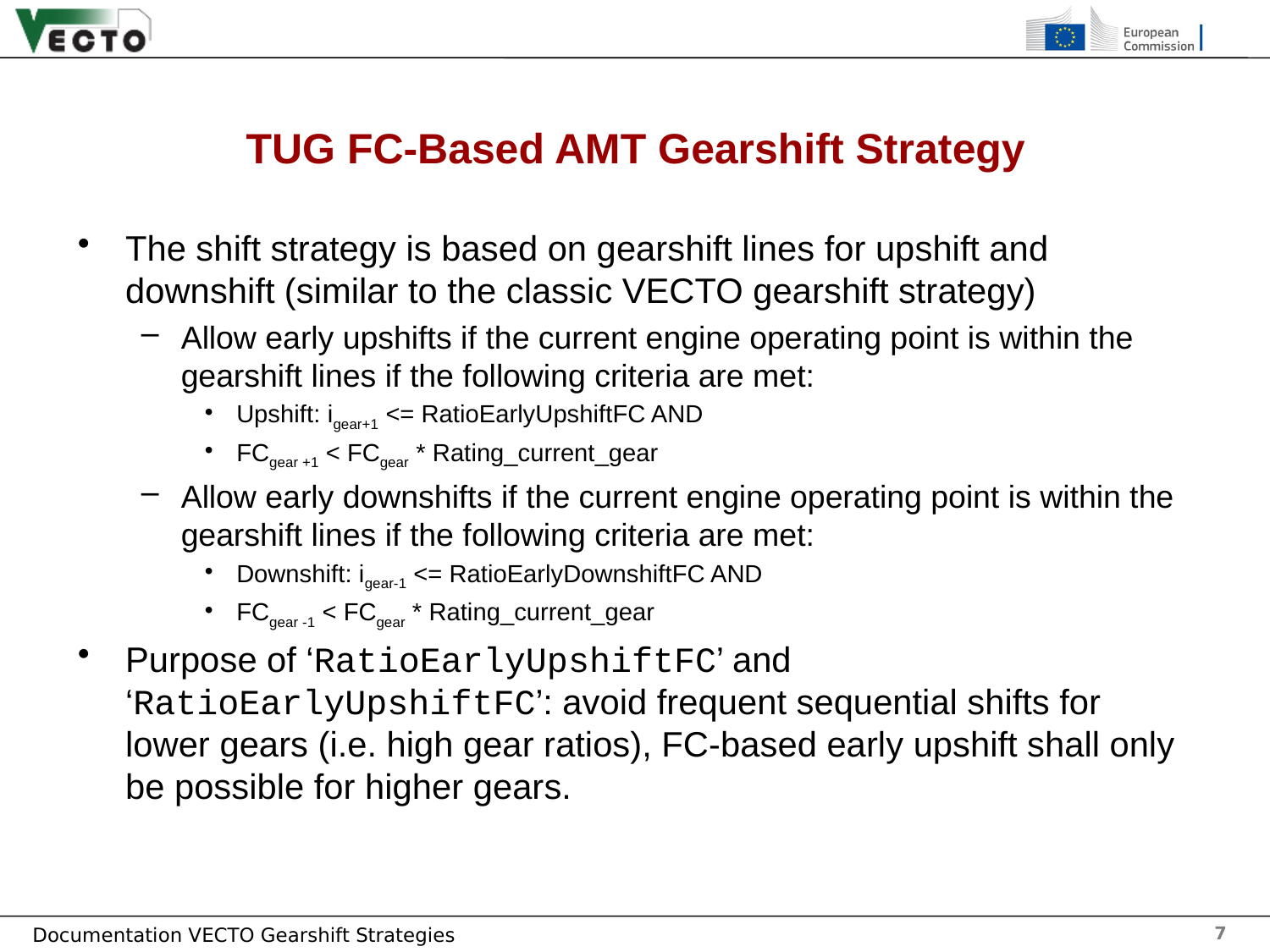

# TUG FC-Based AMT Gearshift Strategy
The shift strategy is based on gearshift lines for upshift and downshift (similar to the classic VECTO gearshift strategy)
Allow early upshifts if the current engine operating point is within the gearshift lines if the following criteria are met:
Upshift: igear+1 <= RatioEarlyUpshiftFC AND
FCgear +1 < FCgear * Rating_current_gear
Allow early downshifts if the current engine operating point is within the gearshift lines if the following criteria are met:
Downshift: igear-1 <= RatioEarlyDownshiftFC AND
FCgear -1 < FCgear * Rating_current_gear
Purpose of ‘RatioEarlyUpshiftFC’ and ‘RatioEarlyUpshiftFC’: avoid frequent sequential shifts for lower gears (i.e. high gear ratios), FC-based early upshift shall only be possible for higher gears.